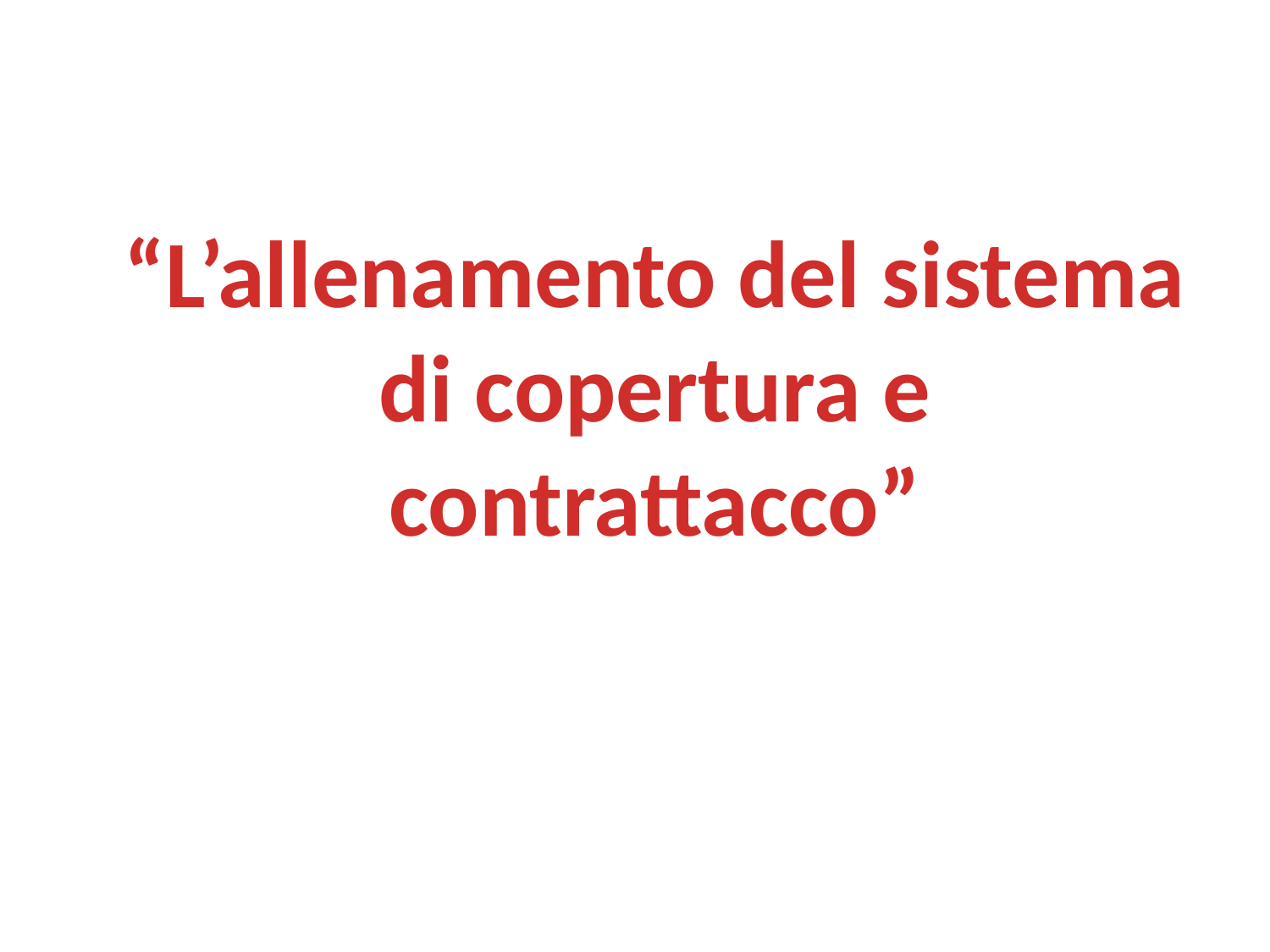

“L’allenamento del sistema di copertura e contrattacco”